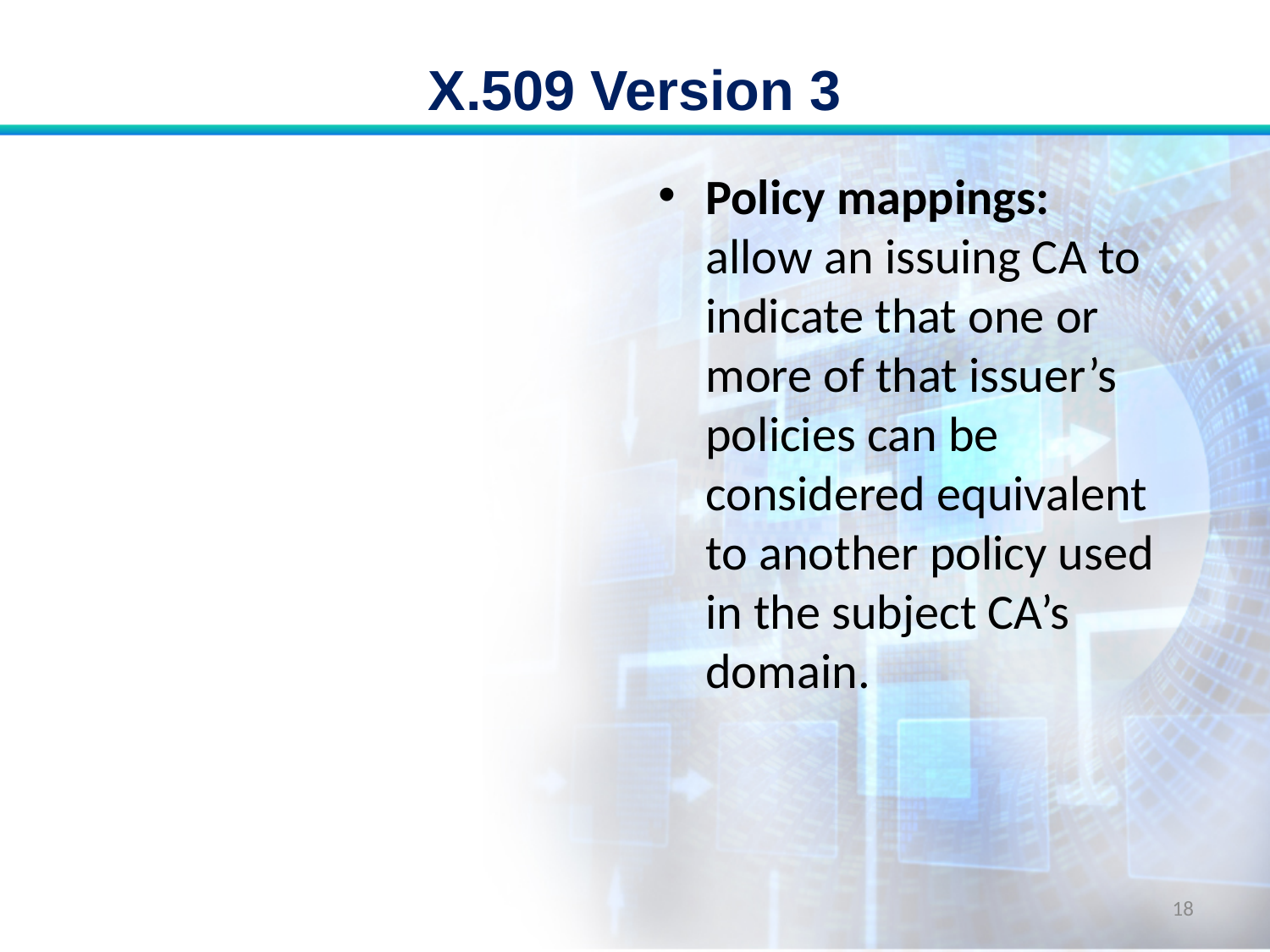

# X.509 Version 3
Policy mappings: allow an issuing CA to indicate that one or more of that issuer’s policies can be considered equivalent to another policy used in the subject CA’s domain.

18